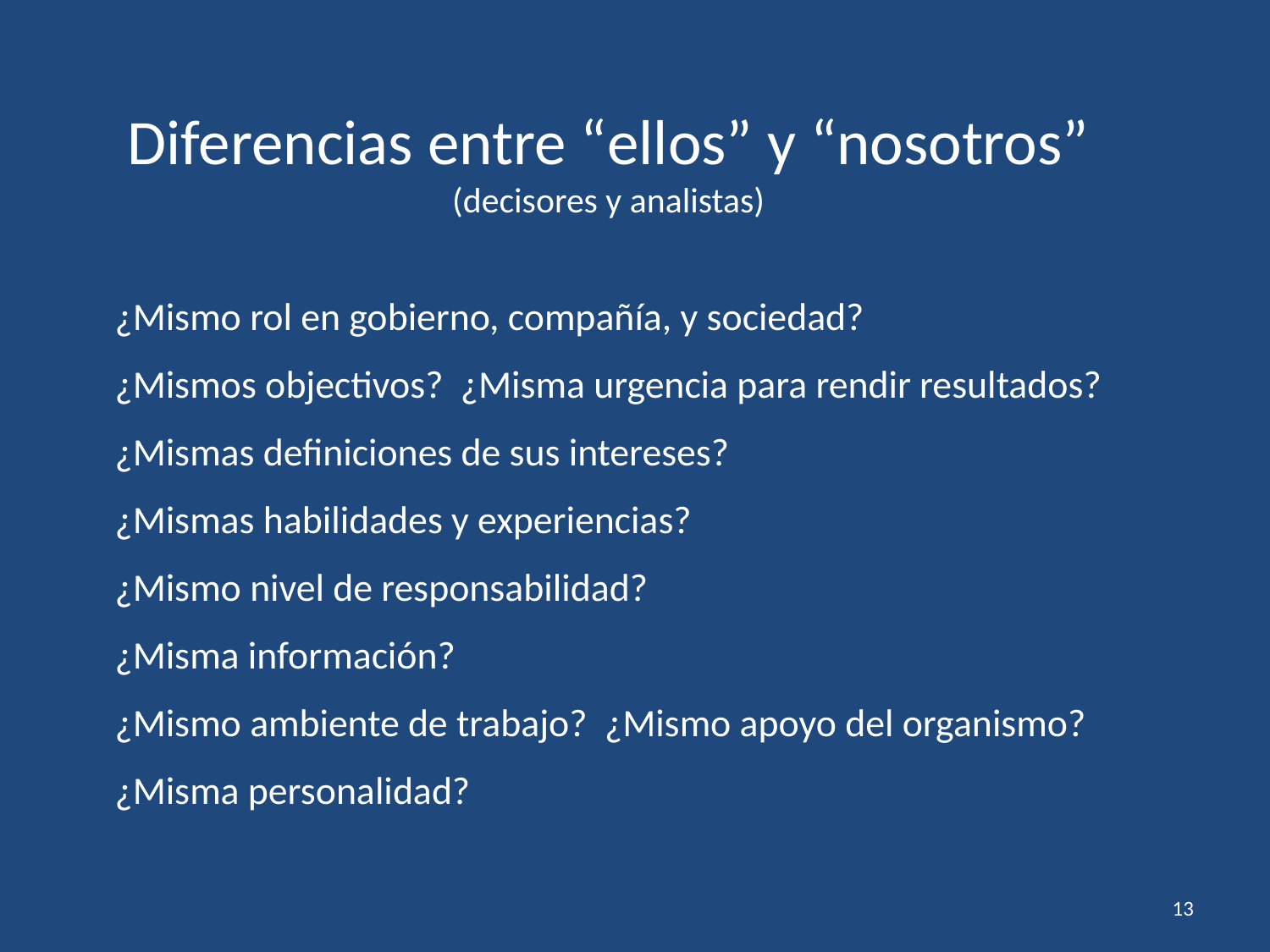

Diferencias entre “ellos” y “nosotros”
(decisores y analistas)
¿Mismo rol en gobierno, compañía, y sociedad?
¿Mismos objectivos?  ¿Misma urgencia para rendir resultados?
¿Mismas definiciones de sus intereses?
¿Mismas habilidades y experiencias?
¿Mismo nivel de responsabilidad?
¿Misma información?
¿Mismo ambiente de trabajo?  ¿Mismo apoyo del organismo?
¿Misma personalidad?
13